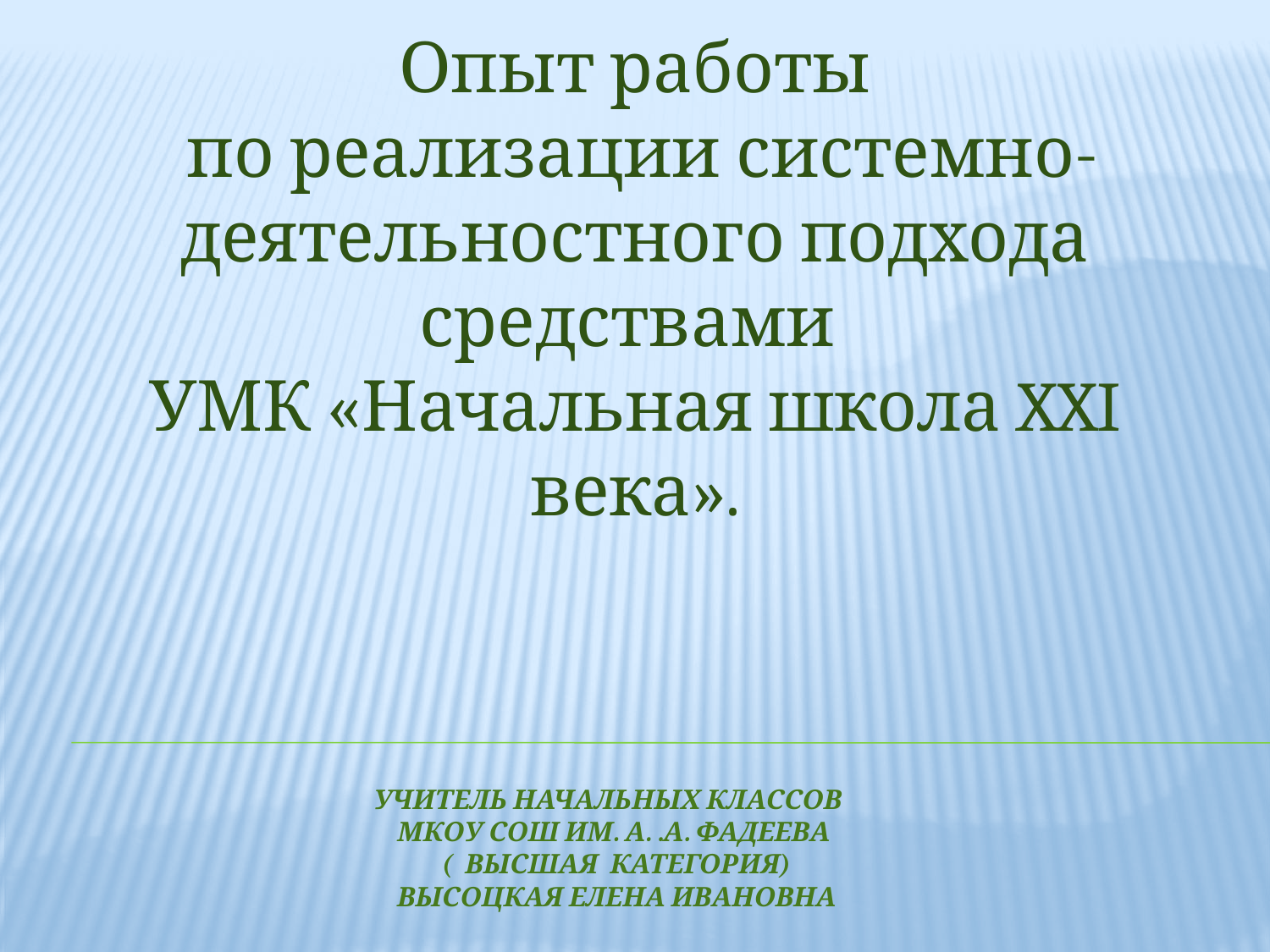

Опыт работы
 по реализации системно-деятельностного подхода средствами
УМК «Начальная школа XXI века».
# Учитель начальных классов МКОУ СОШ им. А. .А. Фадеева (  высшая  категория) Высоцкая Елена Ивановна